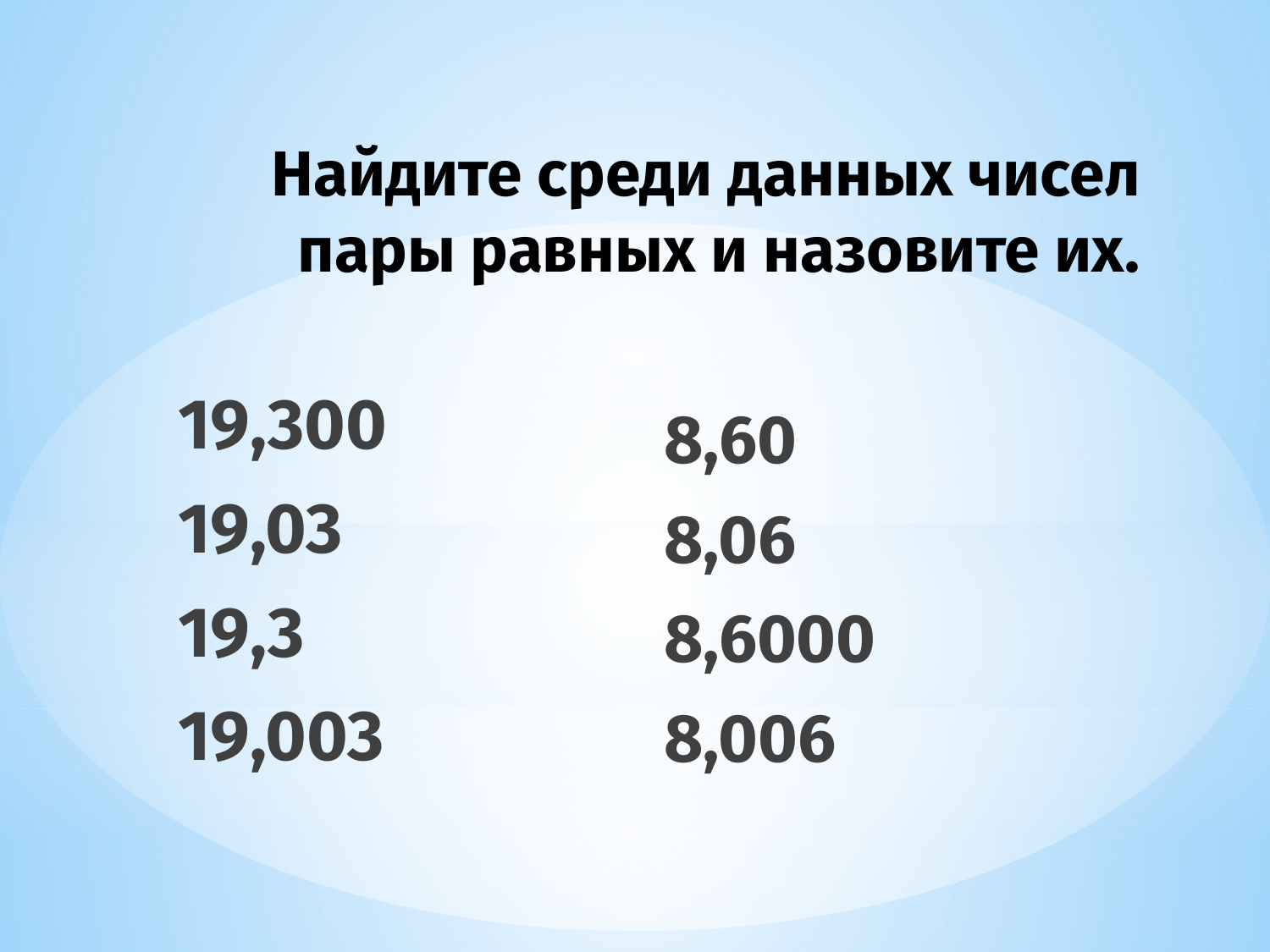

# Найдите среди данных чисел пары равных и назовите их.

19,300
19,03
19,3
19,003

8,60
8,06
8,6000
8,006